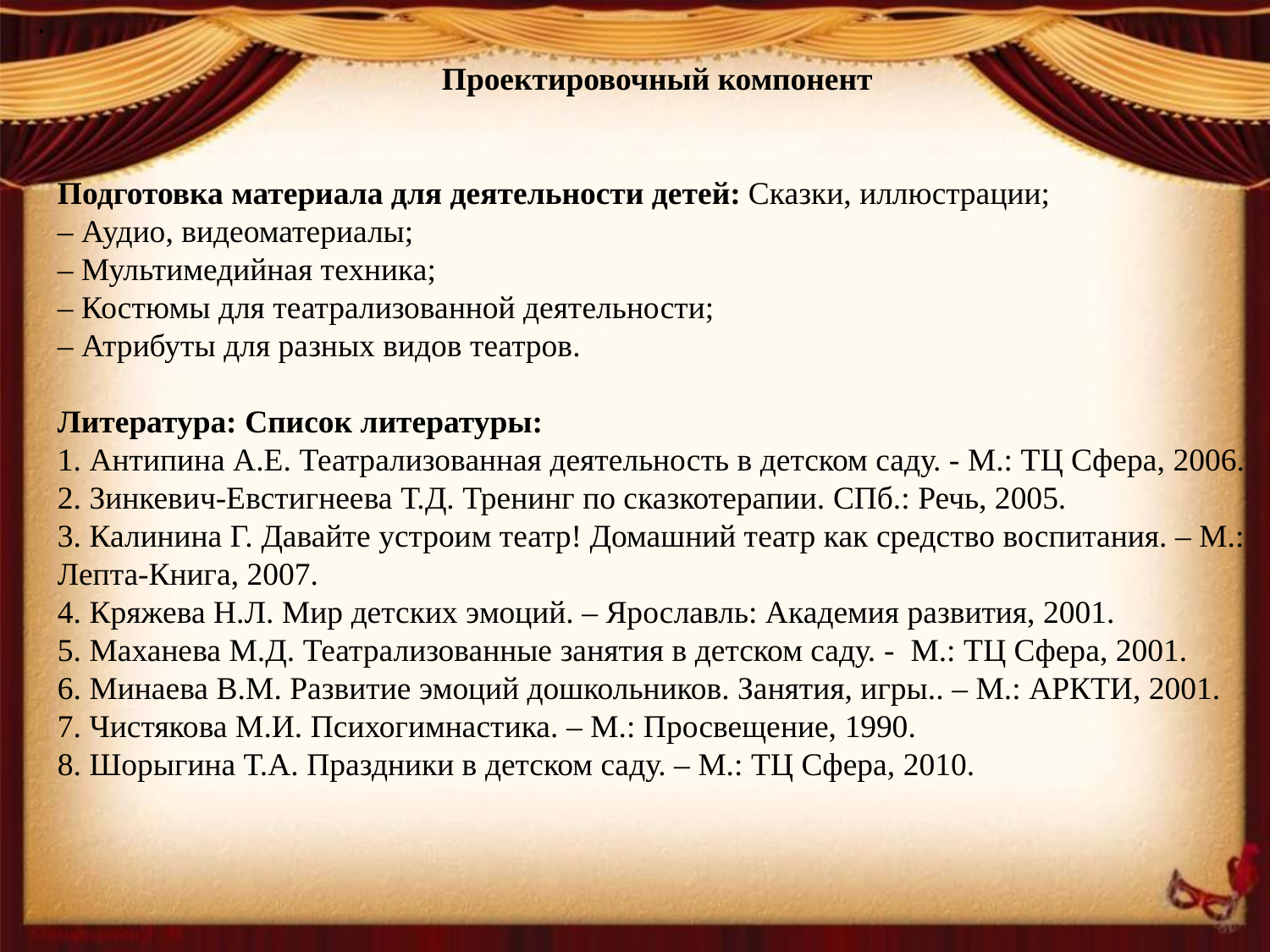

Проектировочный компонент

Подготовка материала для деятельности детей: Сказки, иллюстрации;
– Аудио, видеоматериалы;
– Мультимедийная техника;
– Костюмы для театрализованной деятельности;
– Атрибуты для разных видов театров.

Литература: Список литературы:
1. Антипина А.Е. Театрализованная деятельность в детском саду. - М.: ТЦ Сфера, 2006.
2. Зинкевич-Евстигнеева Т.Д. Тренинг по сказкотерапии. СПб.: Речь, 2005.
3. Калинина Г. Давайте устроим театр! Домашний театр как средство воспитания. – М.: Лепта-Книга, 2007.
4. Кряжева Н.Л. Мир детских эмоций. – Ярославль: Академия развития, 2001.
5. Маханева М.Д. Театрализованные занятия в детском саду. -  М.: ТЦ Сфера, 2001.
6. Минаева В.М. Развитие эмоций дошкольников. Занятия, игры.. – М.: АРКТИ, 2001.
7. Чистякова М.И. Психогимнастика. – М.: Просвещение, 1990.
8. Шорыгина Т.А. Праздники в детском саду. – М.: ТЦ Сфера, 2010.

.